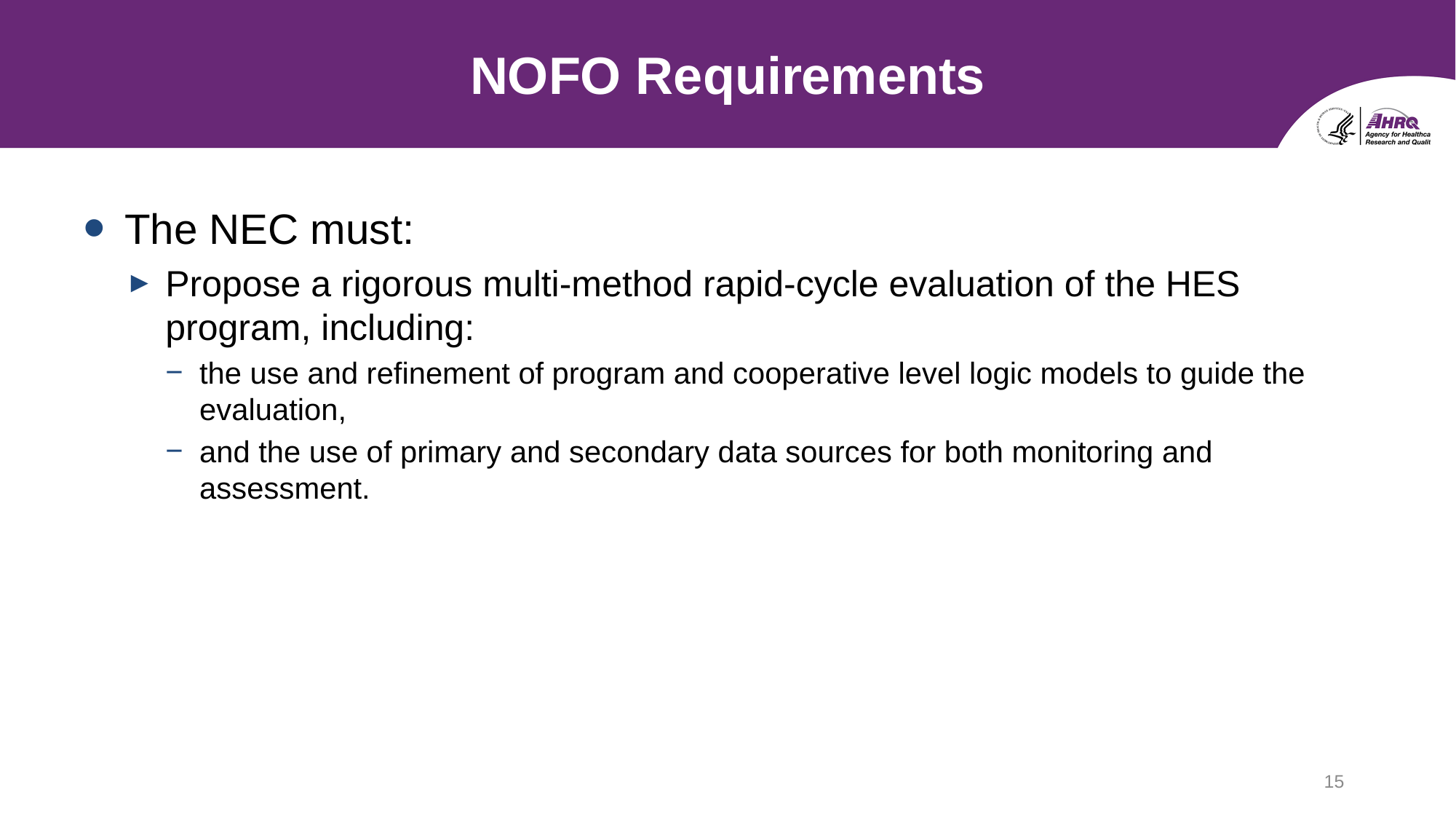

# NOFO Requirements
The NEC must:
Propose a rigorous multi-method rapid-cycle evaluation of the HES program, including:
the use and refinement of program and cooperative level logic models to guide the evaluation,
and the use of primary and secondary data sources for both monitoring and assessment.
15